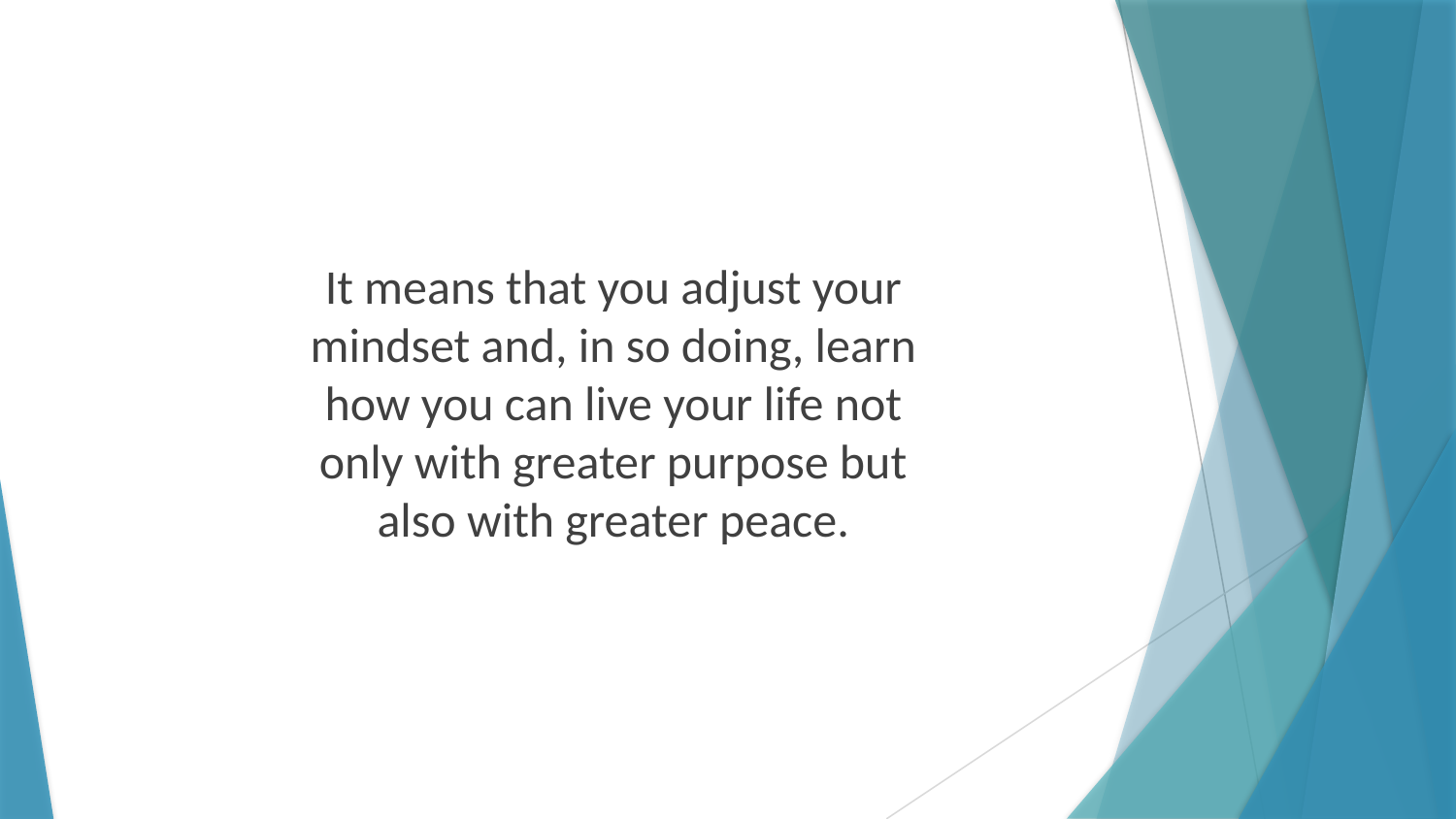

It means that you adjust your mindset and, in so doing, learn how you can live your life not only with greater purpose but also with greater peace.